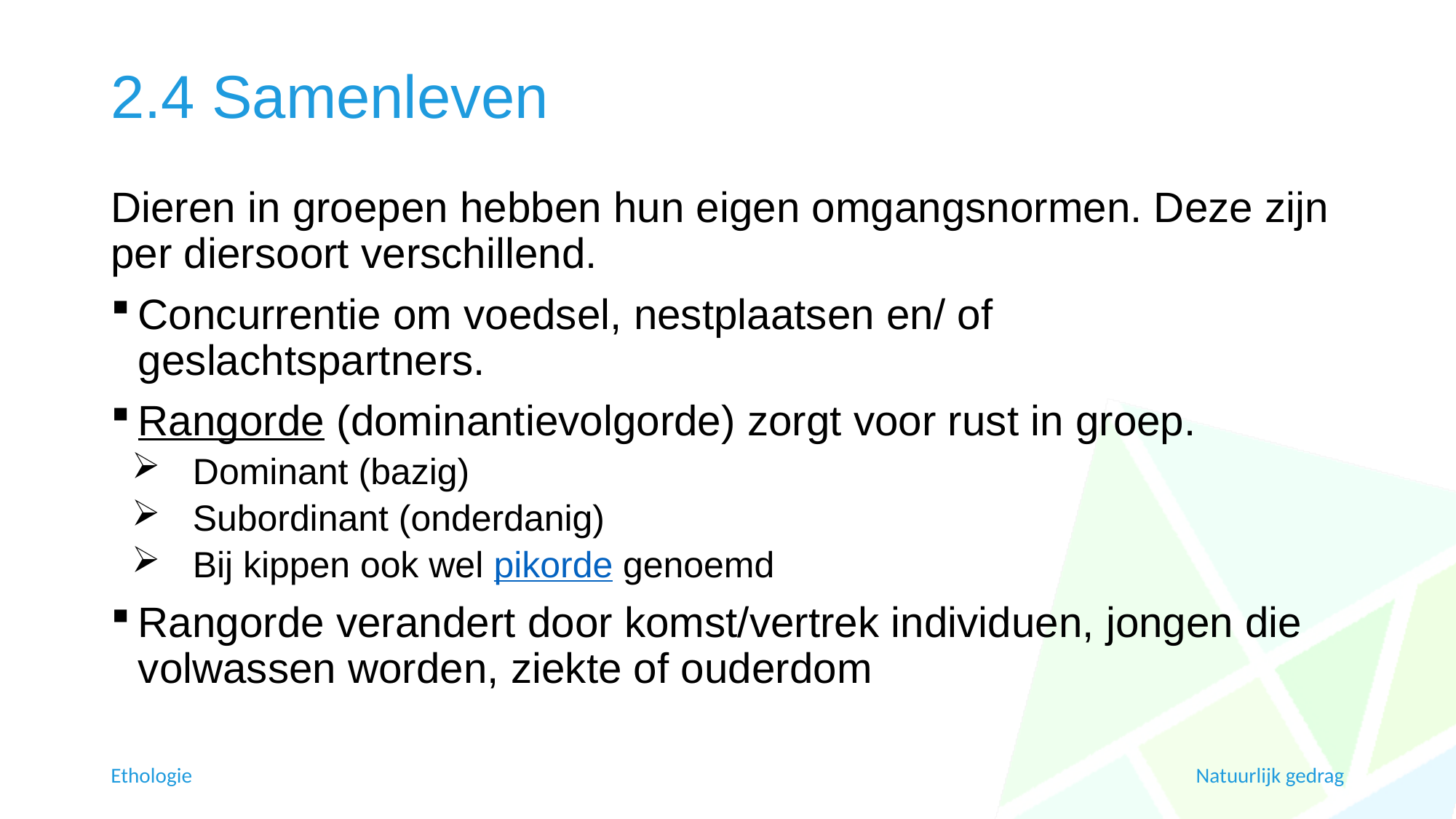

# 2.4 Samenleven
Dieren in groepen hebben hun eigen omgangsnormen. Deze zijn per diersoort verschillend.
Concurrentie om voedsel, nestplaatsen en/ of geslachtspartners.
Rangorde (dominantievolgorde) zorgt voor rust in groep.
Dominant (bazig)
Subordinant (onderdanig)
Bij kippen ook wel pikorde genoemd
Rangorde verandert door komst/vertrek individuen, jongen die volwassen worden, ziekte of ouderdom
Ethologie
Natuurlijk gedrag